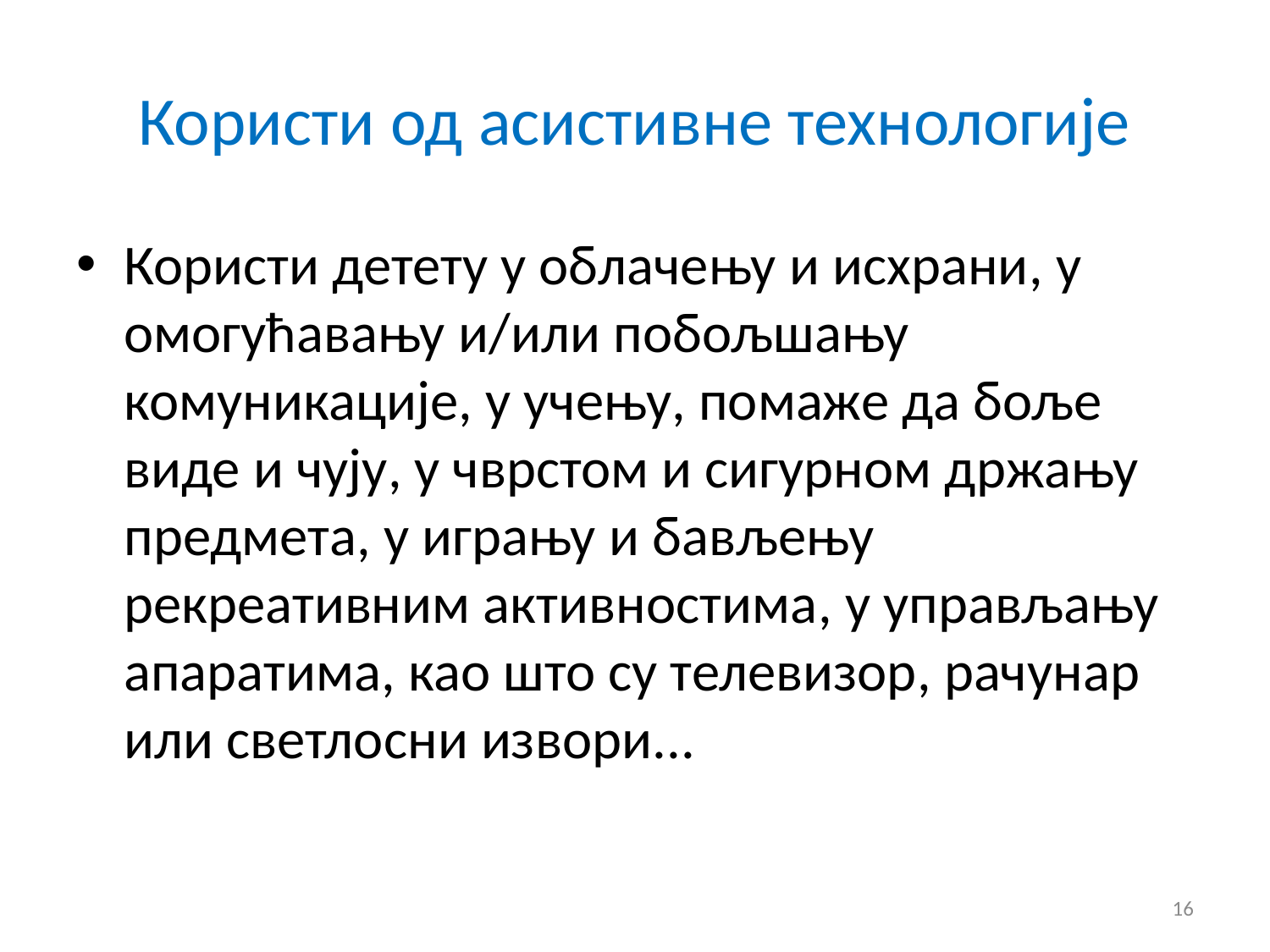

# Користи од асистивне технологије
Користи детету у облачењу и исхрани, у омогућавању и/или побољшању комуникације, у учењу, помаже да боље виде и чују, у чврстом и сигурном држању предмета, у игрању и бављењу рекреативним активностима, у управљању апаратима, као што су телевизор, рачунар или светлосни извори...

16